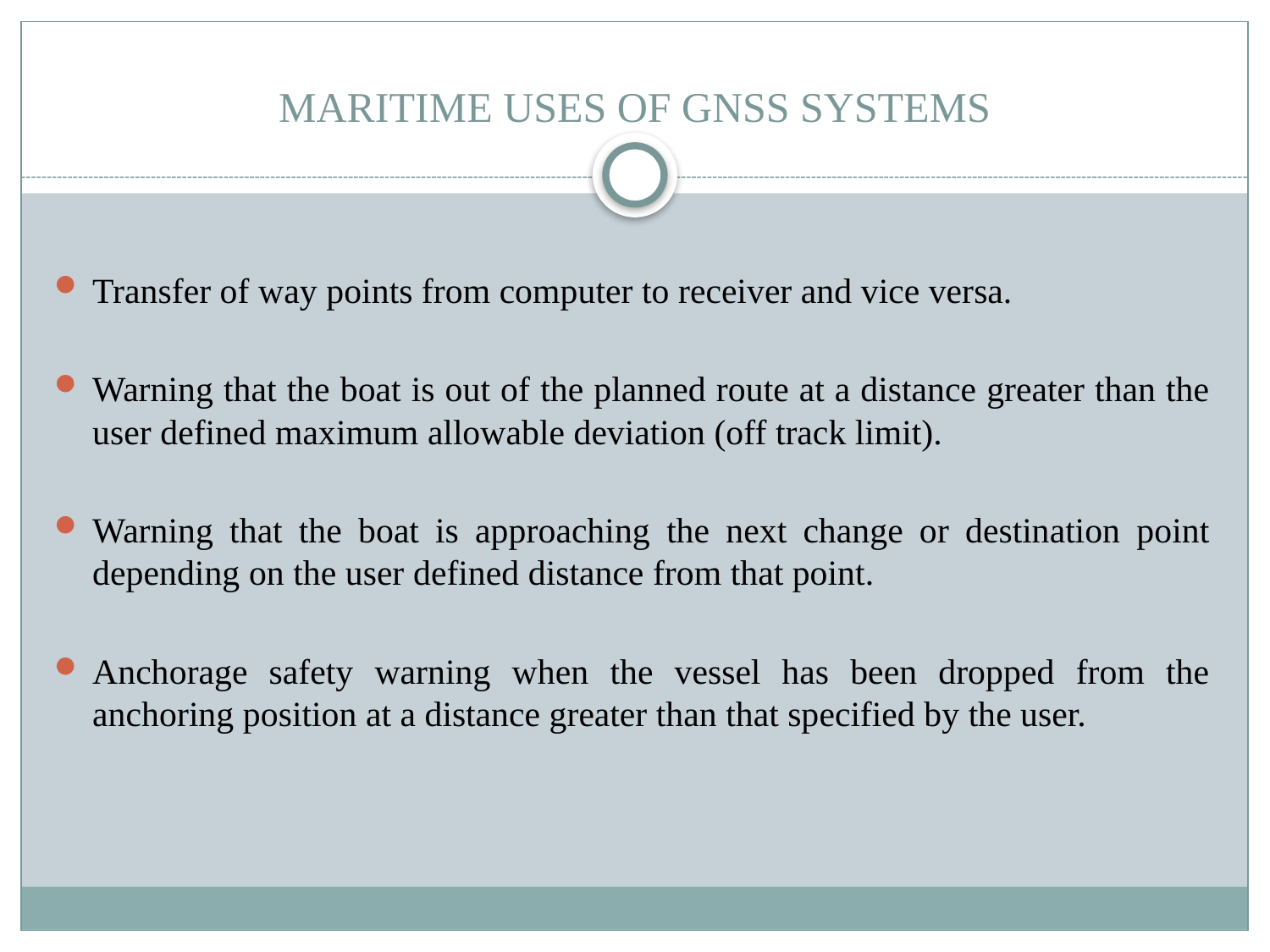

# MARITIME USES OF GNSS SYSTEMS

Transfer of way points from computer to receiver and vice versa.

Warning that the boat is out of the planned route at a distance greater than the user defined maximum allowable deviation (off track limit).

Warning that the boat is approaching the next change or destination point depending on the user defined distance from that point.

Anchorage safety warning when the vessel has been dropped from the anchoring position at a distance greater than that specified by the user.